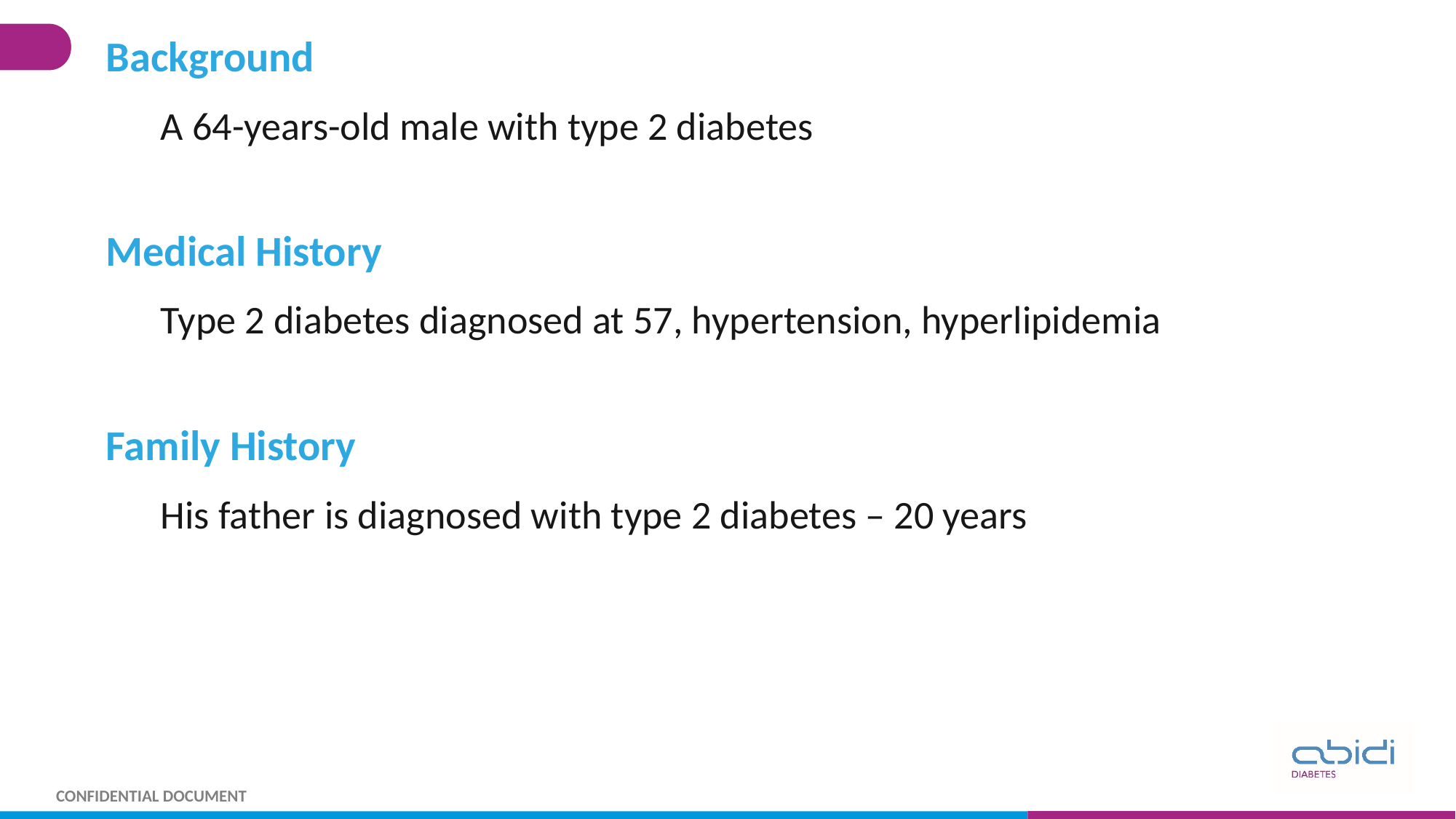

Background
A 64-years-old male with type 2 diabetes

Medical History
Type 2 diabetes diagnosed at 57, hypertension, hyperlipidemia

Family History
His father is diagnosed with type 2 diabetes – 20 years

6